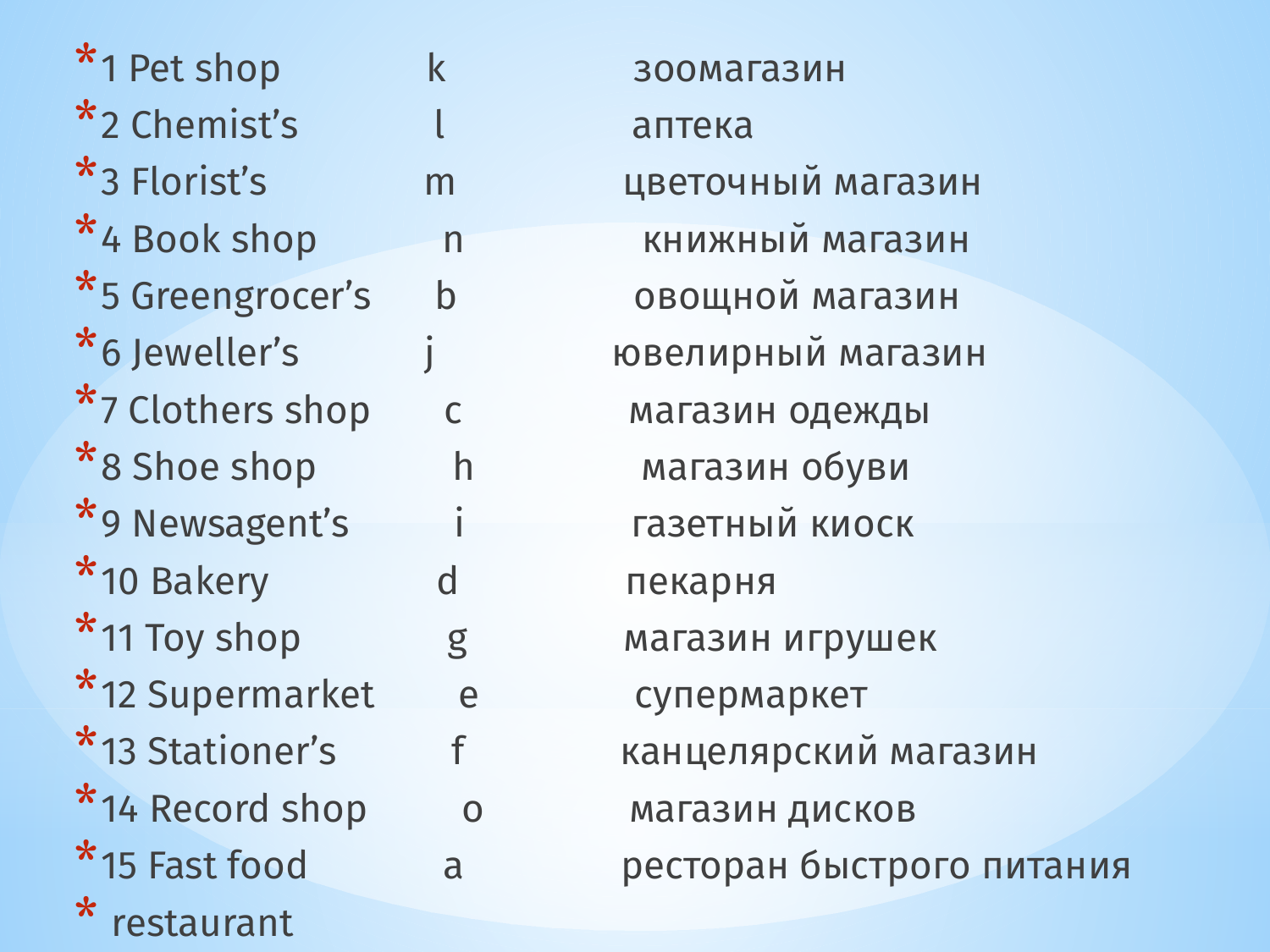

1 Pet shop              k                  зоомагазин
2 Chemist’s             l                  аптека
3 Florist’s               m                цветочный магазин
4 Book shop            n                 книжный магазин
5 Greengrocer’s      b                 овощной магазин
6 Jeweller’s            j                 ювелирный магазин
7 Clothers shop       c                магазин одежды
8 Shoe shop             h                магазин обуви
9 Newsagent’s          i                газетный киоск
10 Bakery                d                пекарня
11 Toy shop              g               магазин игрушек
12 Supermarket        e               супермаркет
13 Stationer’s           f               канцелярский магазин
14 Record shop         o              магазин дисков
15 Fast food             a               ресторан быстрого питания
 restaurant